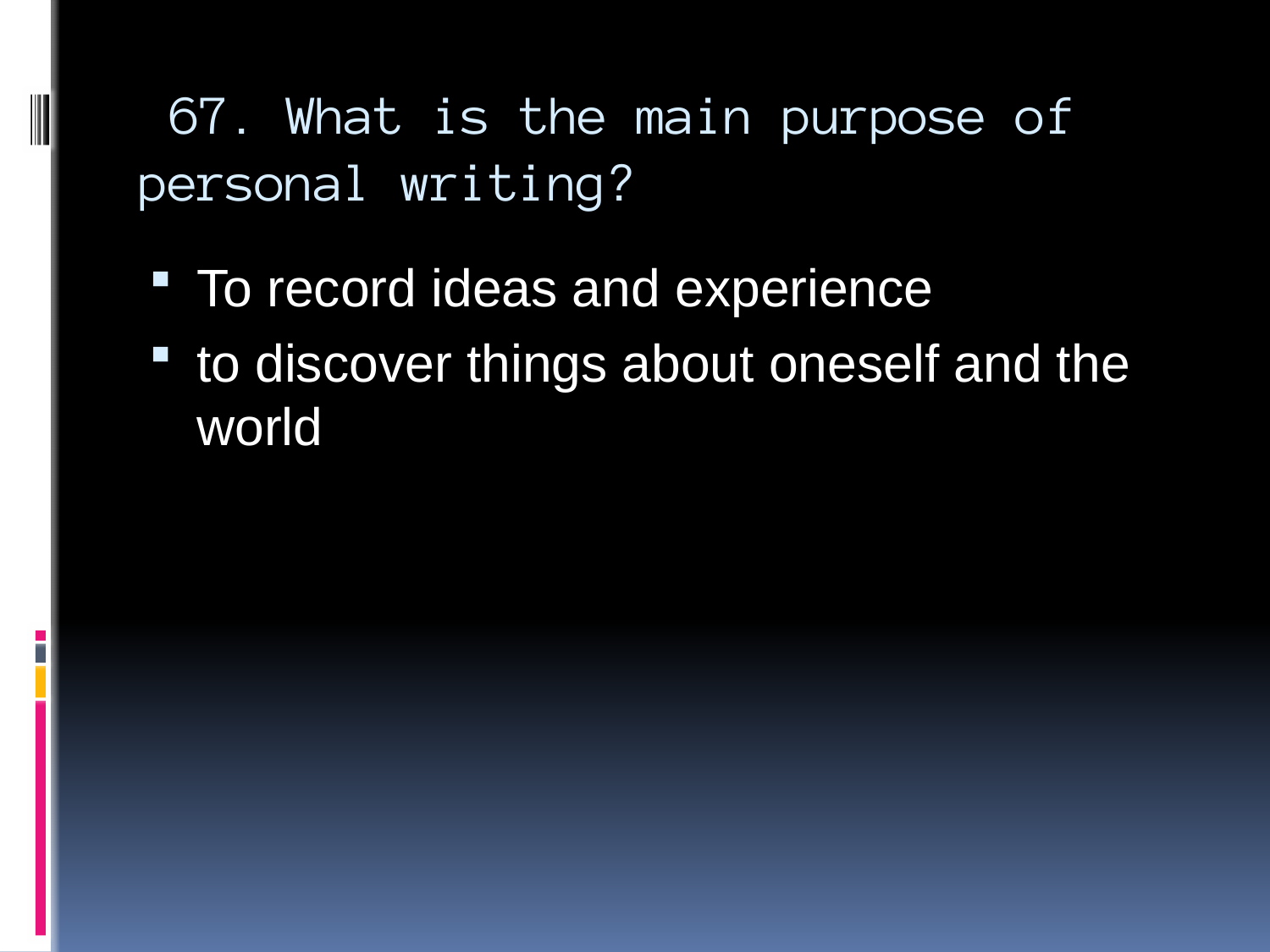

# 67. What is the main purpose of personal writing?
To record ideas and experience
to discover things about oneself and the world